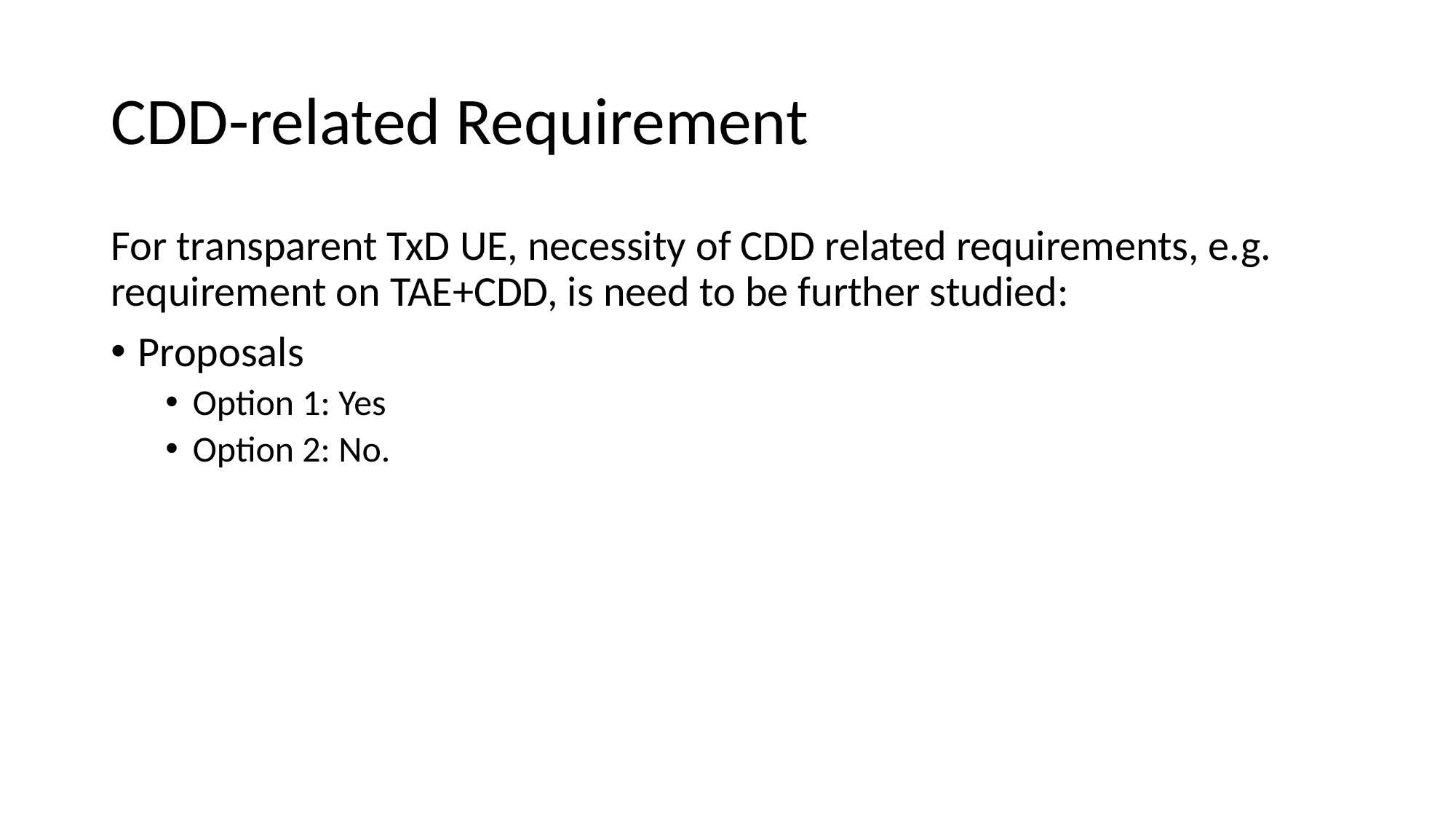

# CDD-related Requirement
For transparent TxD UE, necessity of CDD related requirements, e.g. requirement on TAE+CDD, is need to be further studied:
Proposals
Option 1: Yes
Option 2: No.